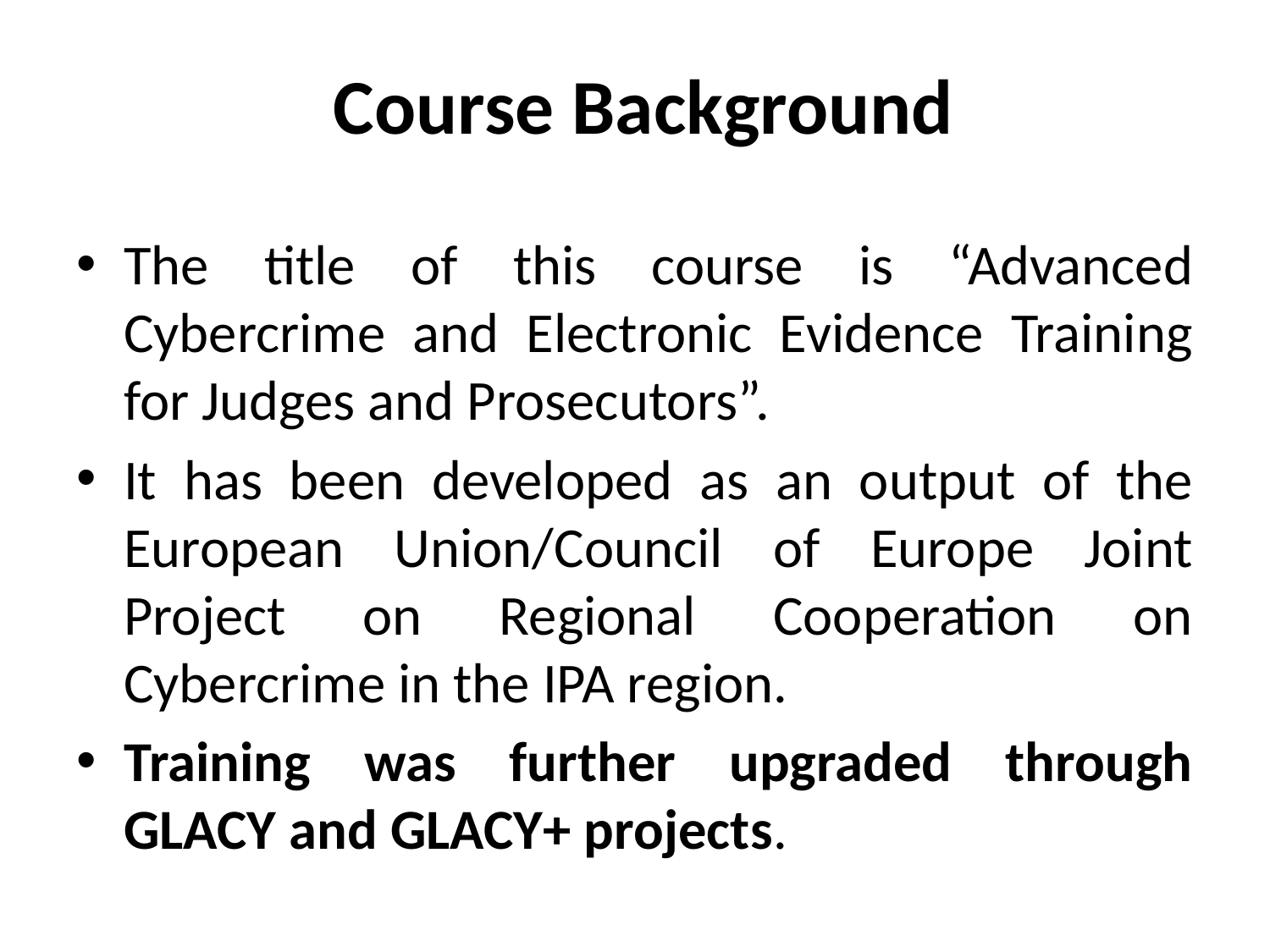

# Course Background
The title of this course is “Advanced Cybercrime and Electronic Evidence Training for Judges and Prosecutors”.
It has been developed as an output of the European Union/Council of Europe Joint Project on Regional Cooperation on Cybercrime in the IPA region.
Training was further upgraded through GLACY and GLACY+ projects.